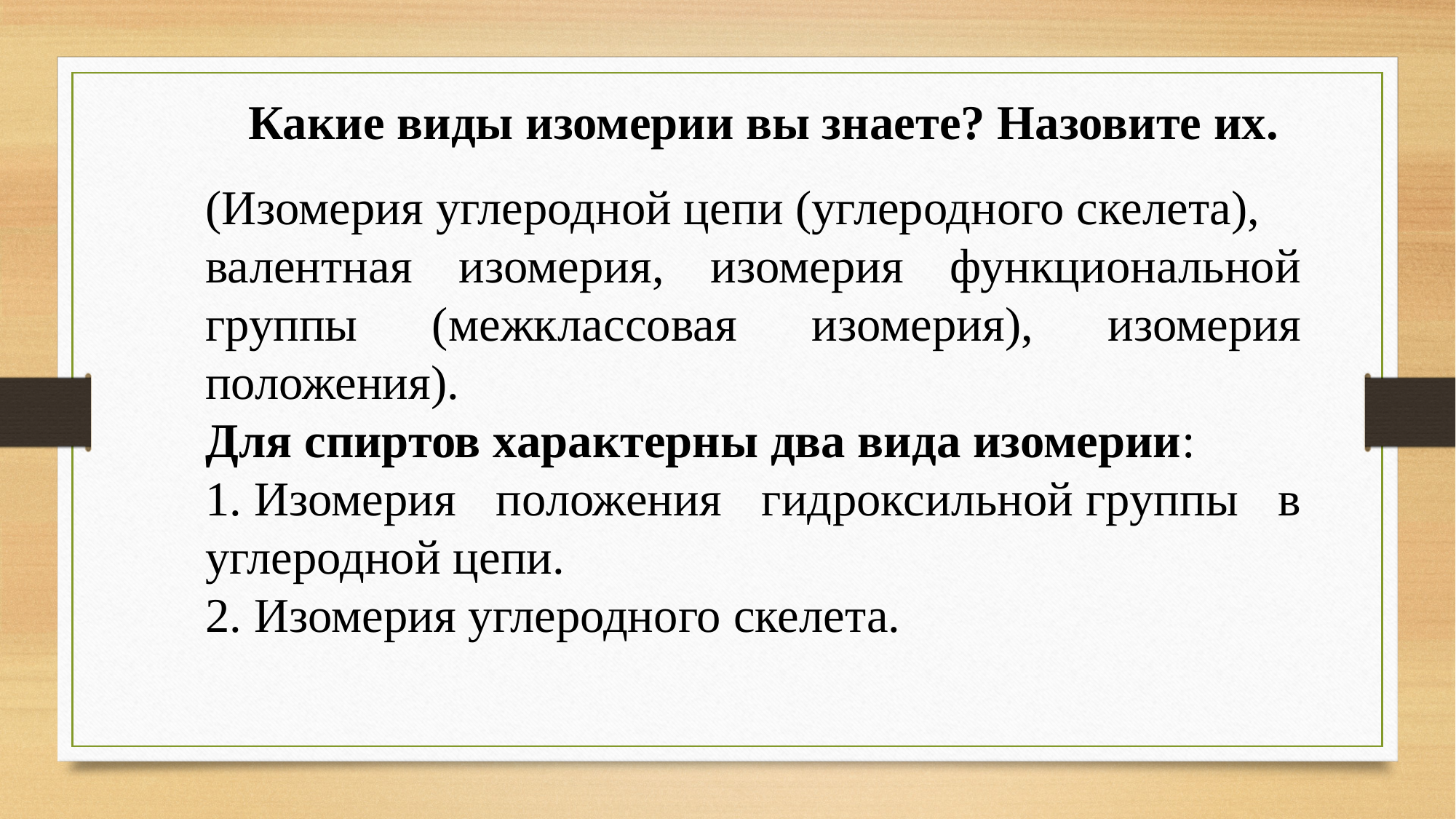

Какие виды изомерии вы знаете? Назовите их.
(Изомерия углеродной цепи (углеродного скелета),
валентная изомерия, изомерия функциональной группы (межклассовая изомерия), изомерия положения).
Для спиртов характерны два вида изомерии:
1. Изомерия положения гидроксильной группы в углеродной цепи.
2. Изомерия углеродного скелета.